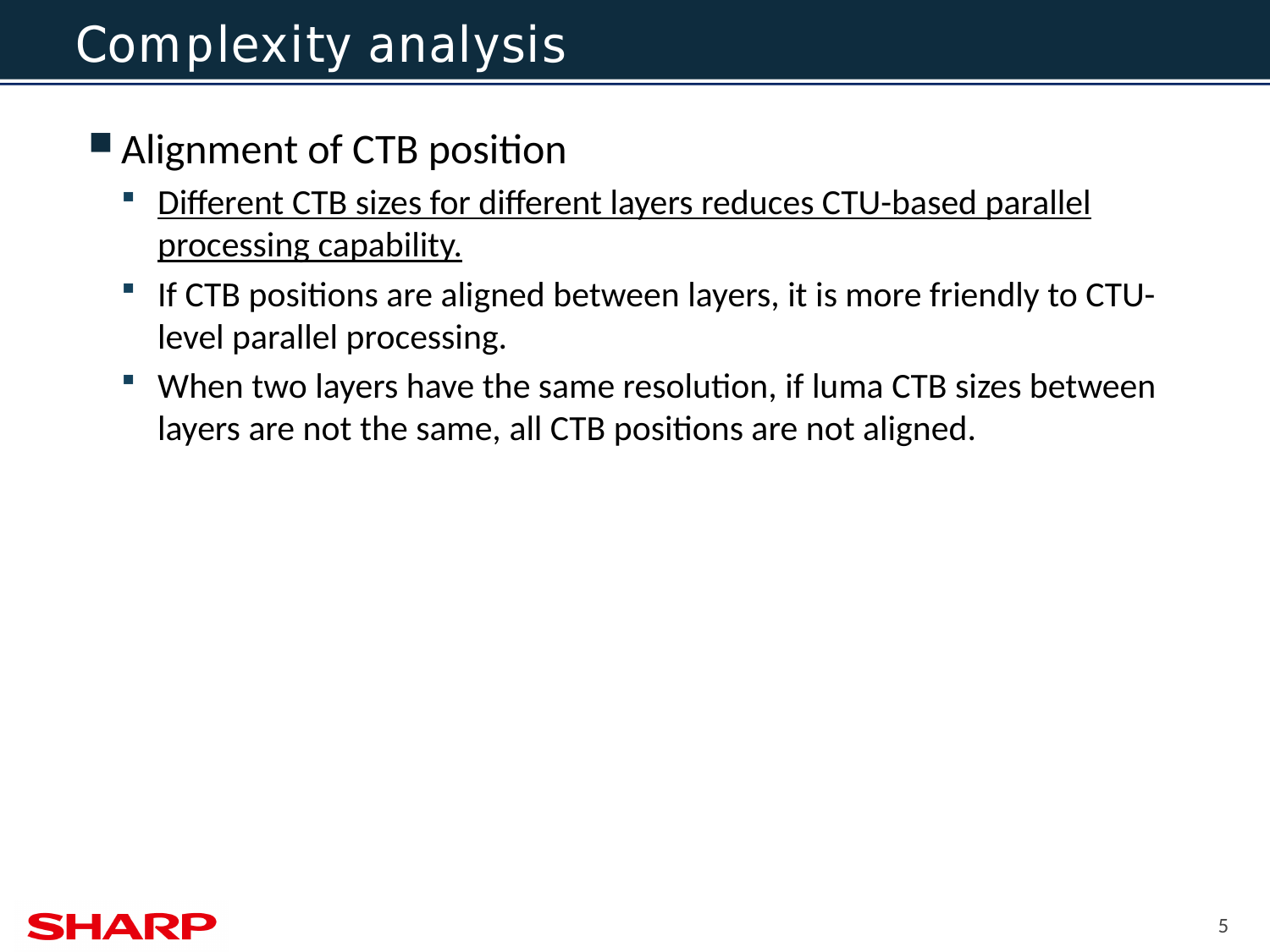

# Complexity analysis
Alignment of CTB position
Different CTB sizes for different layers reduces CTU-based parallel processing capability.
If CTB positions are aligned between layers, it is more friendly to CTU-level parallel processing.
When two layers have the same resolution, if luma CTB sizes between layers are not the same, all CTB positions are not aligned.
5